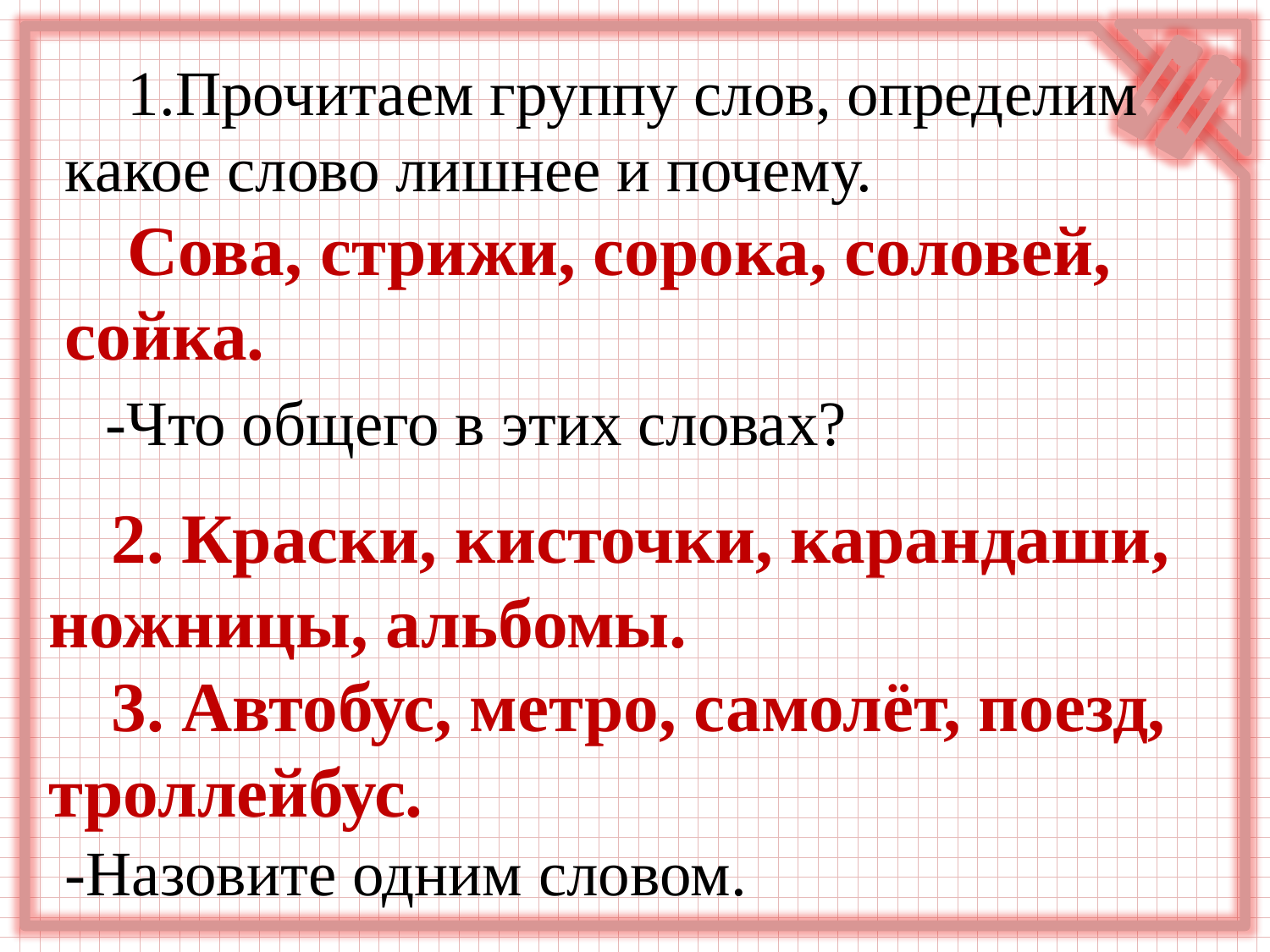

1.Прочитаем группу слов, определим какое слово лишнее и почему.
Сова, стрижи, сорока, соловей, сойка.

-Что общего в этих словах?
2. Краски, кисточки, карандаши, ножницы, альбомы.
3. Автобус, метро, самолёт, поезд, троллейбус.
-Назовите одним словом.